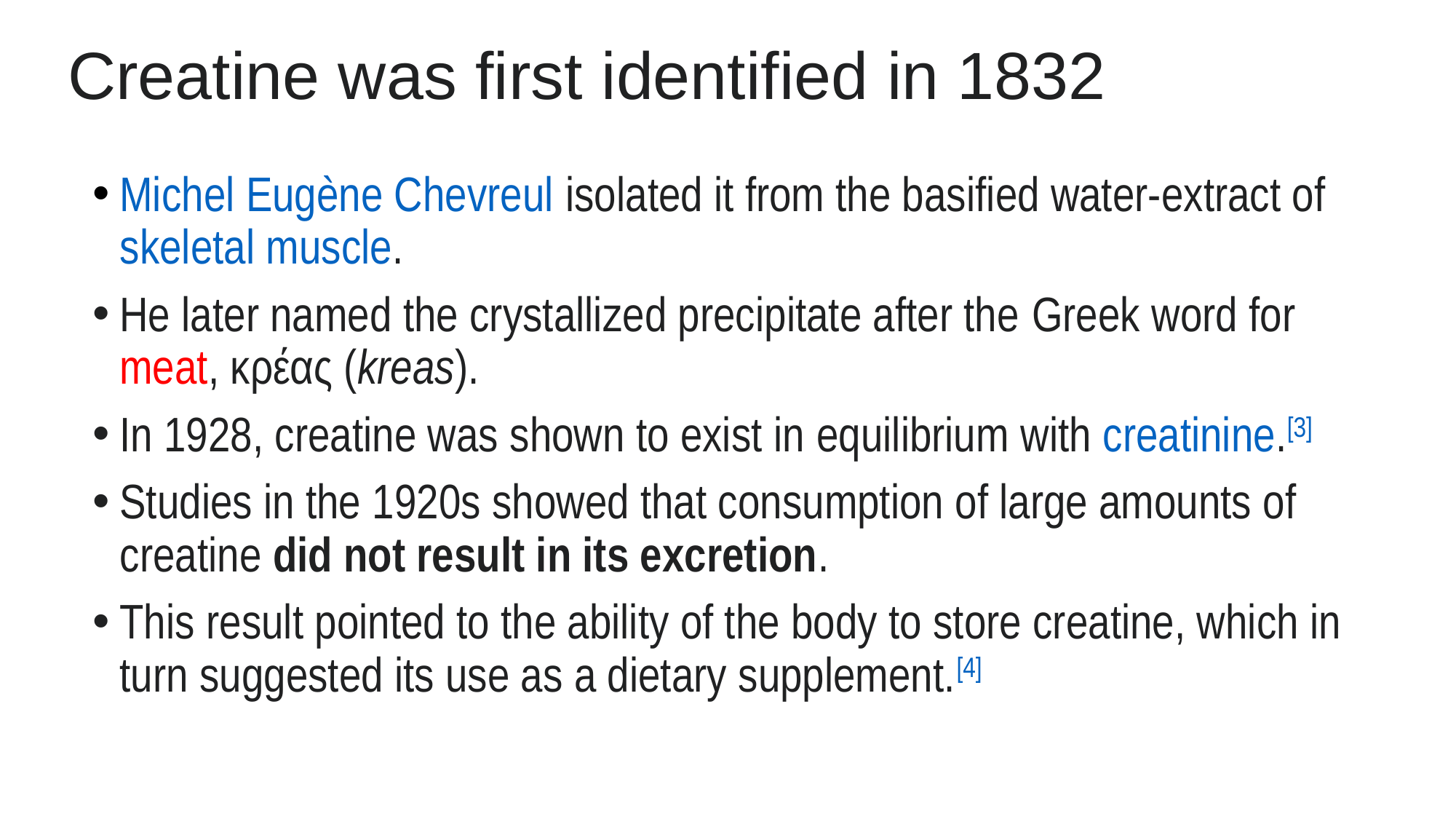

# Creatine was first identified in 1832
Michel Eugène Chevreul isolated it from the basified water-extract of skeletal muscle.
He later named the crystallized precipitate after the Greek word for meat, κρέας (kreas).
In 1928, creatine was shown to exist in equilibrium with creatinine.[3]
Studies in the 1920s showed that consumption of large amounts of creatine did not result in its excretion.
This result pointed to the ability of the body to store creatine, which in turn suggested its use as a dietary supplement.[4]